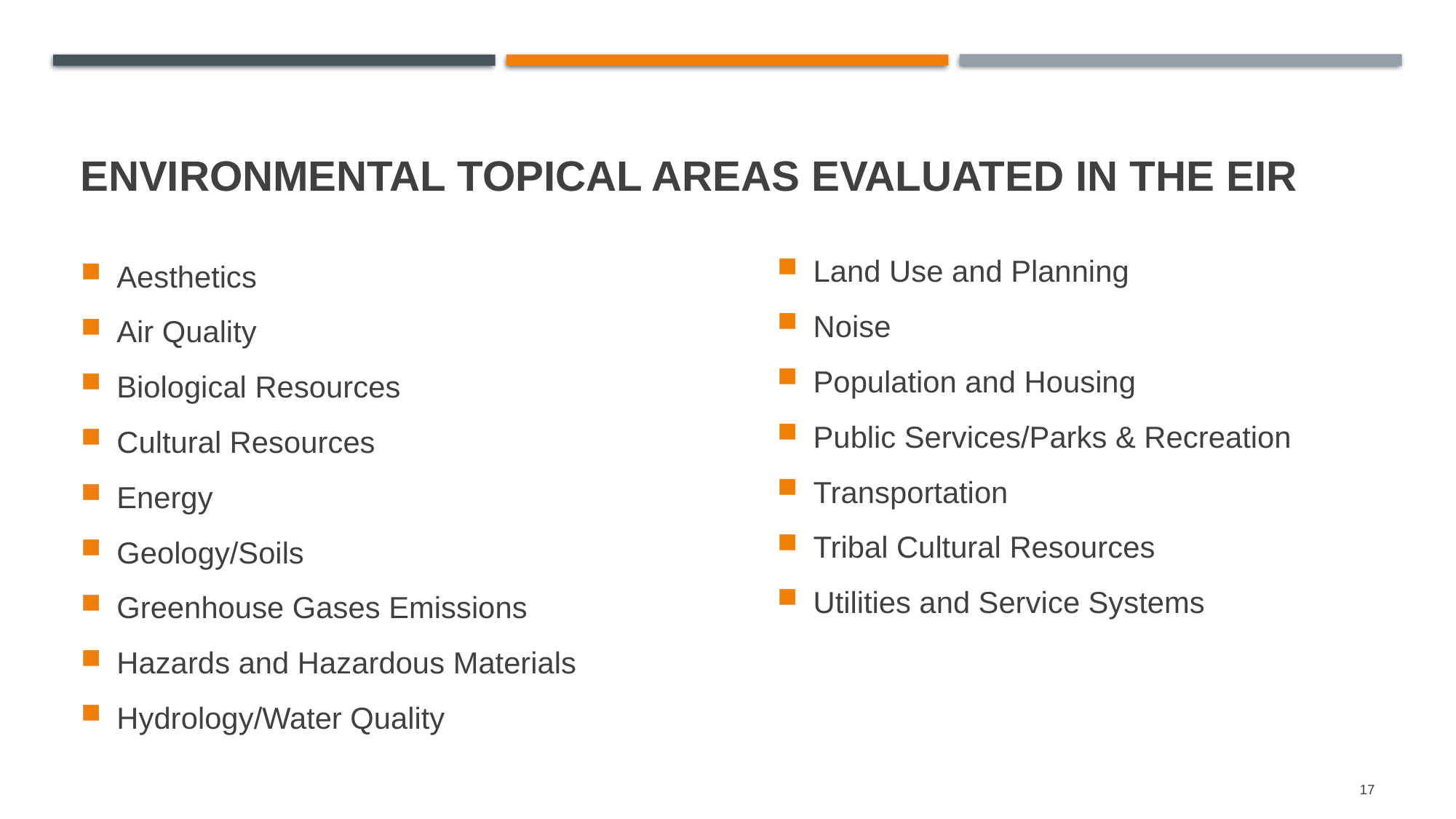

# Environmental topical areas Evaluated in the EIR
Land Use and Planning
Noise
Population and Housing
Public Services/Parks & Recreation
Transportation
Tribal Cultural Resources
Utilities and Service Systems

Aesthetics
Air Quality
Biological Resources
Cultural Resources
Energy
Geology/Soils
Greenhouse Gases Emissions
Hazards and Hazardous Materials
Hydrology/Water Quality
17